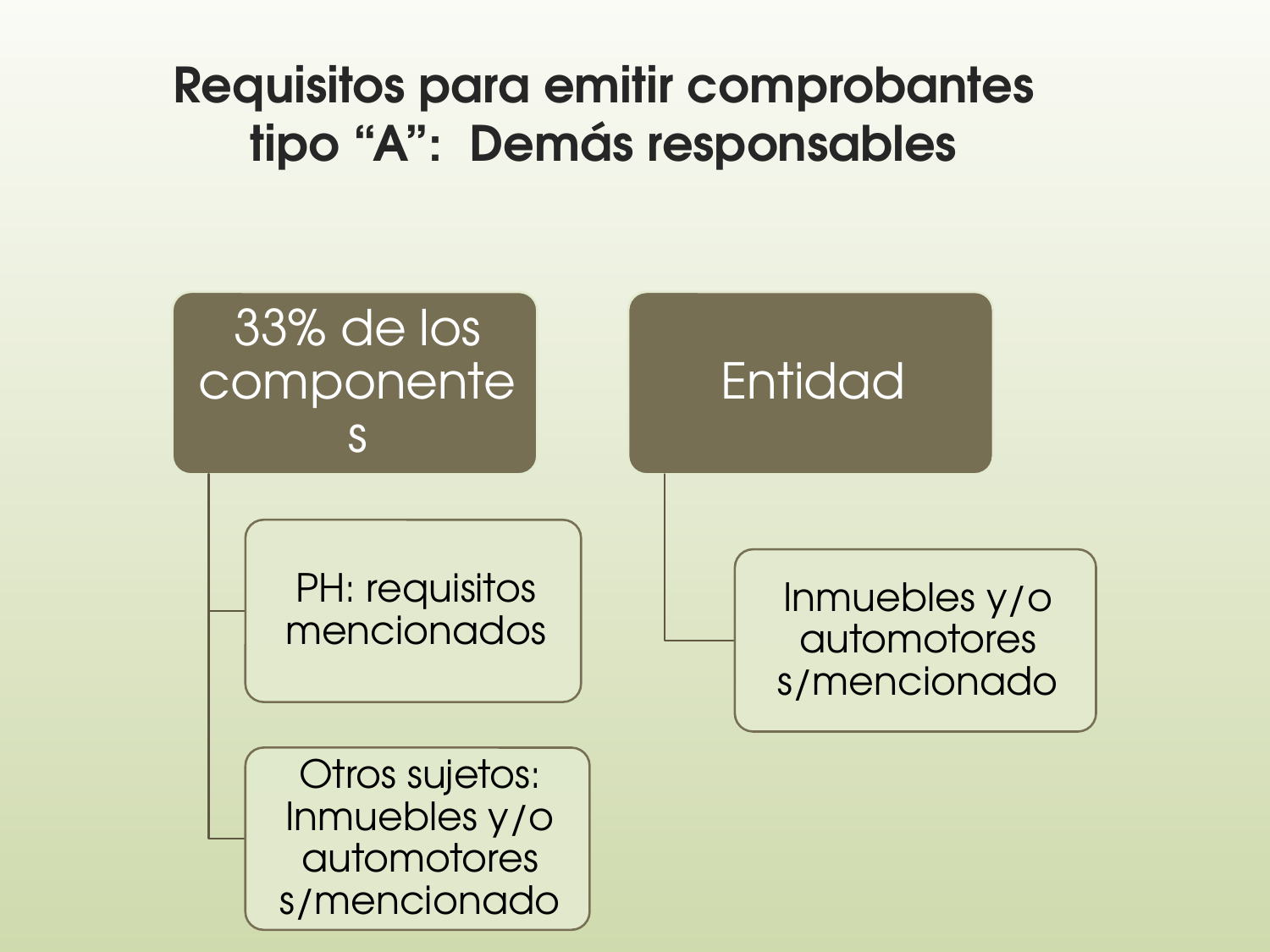

# Requisitos para emitir comprobantes tipo “A”:  Demás responsables

33% de los componentes
PH: requisitos mencionados
Otros sujetos: Inmuebles y/o automotores s/mencionado
Entidad
Inmuebles y/o automotores s/mencionado